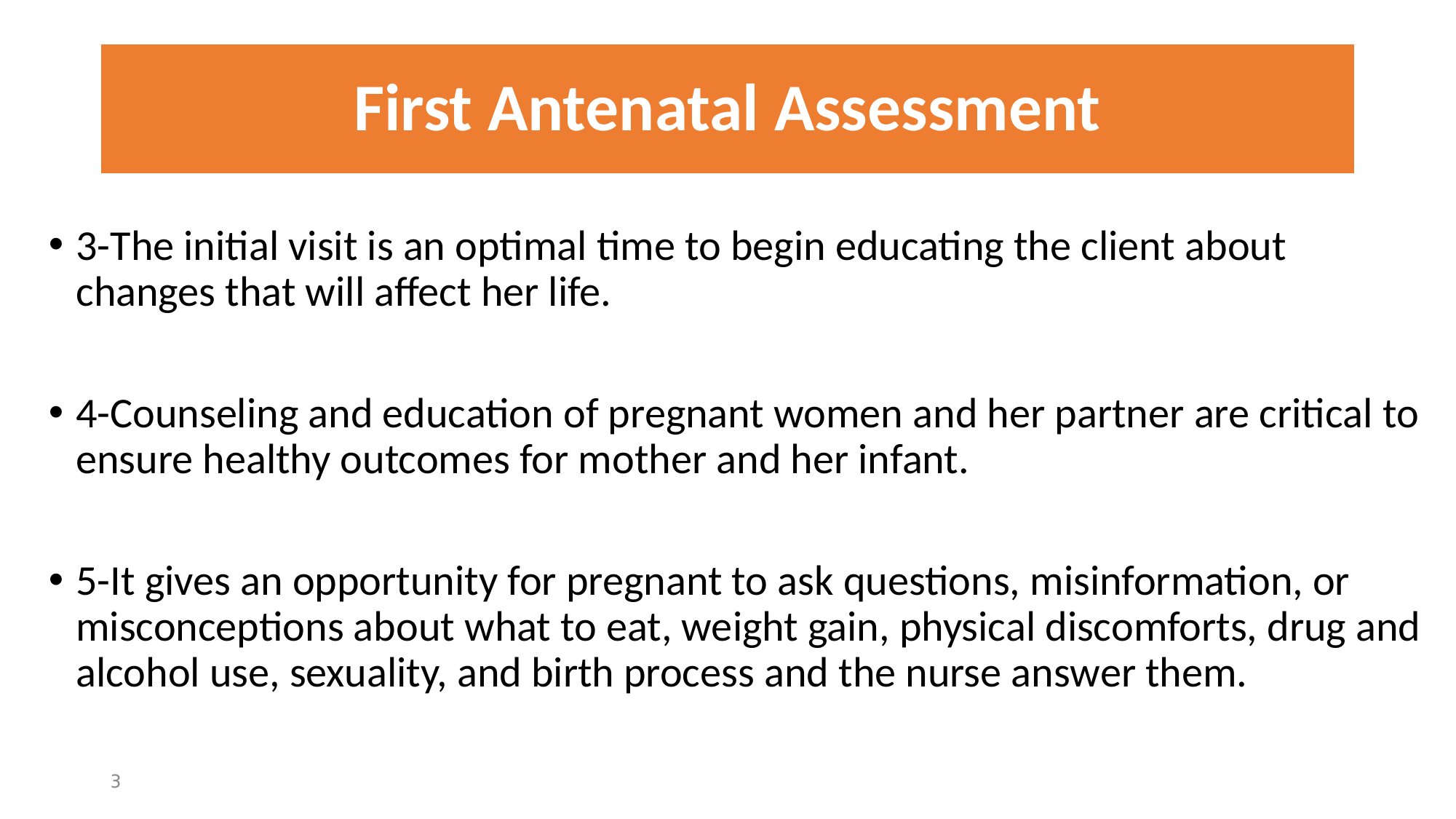

# First Antenatal Assessment
3-The initial visit is an optimal time to begin educating the client about changes that will affect her life.

4-Counseling and education of pregnant women and her partner are critical to ensure healthy outcomes for mother and her infant.

5-It gives an opportunity for pregnant to ask questions, misinformation, or misconceptions about what to eat, weight gain, physical discomforts, drug and alcohol use, sexuality, and birth process and the nurse answer them.

3